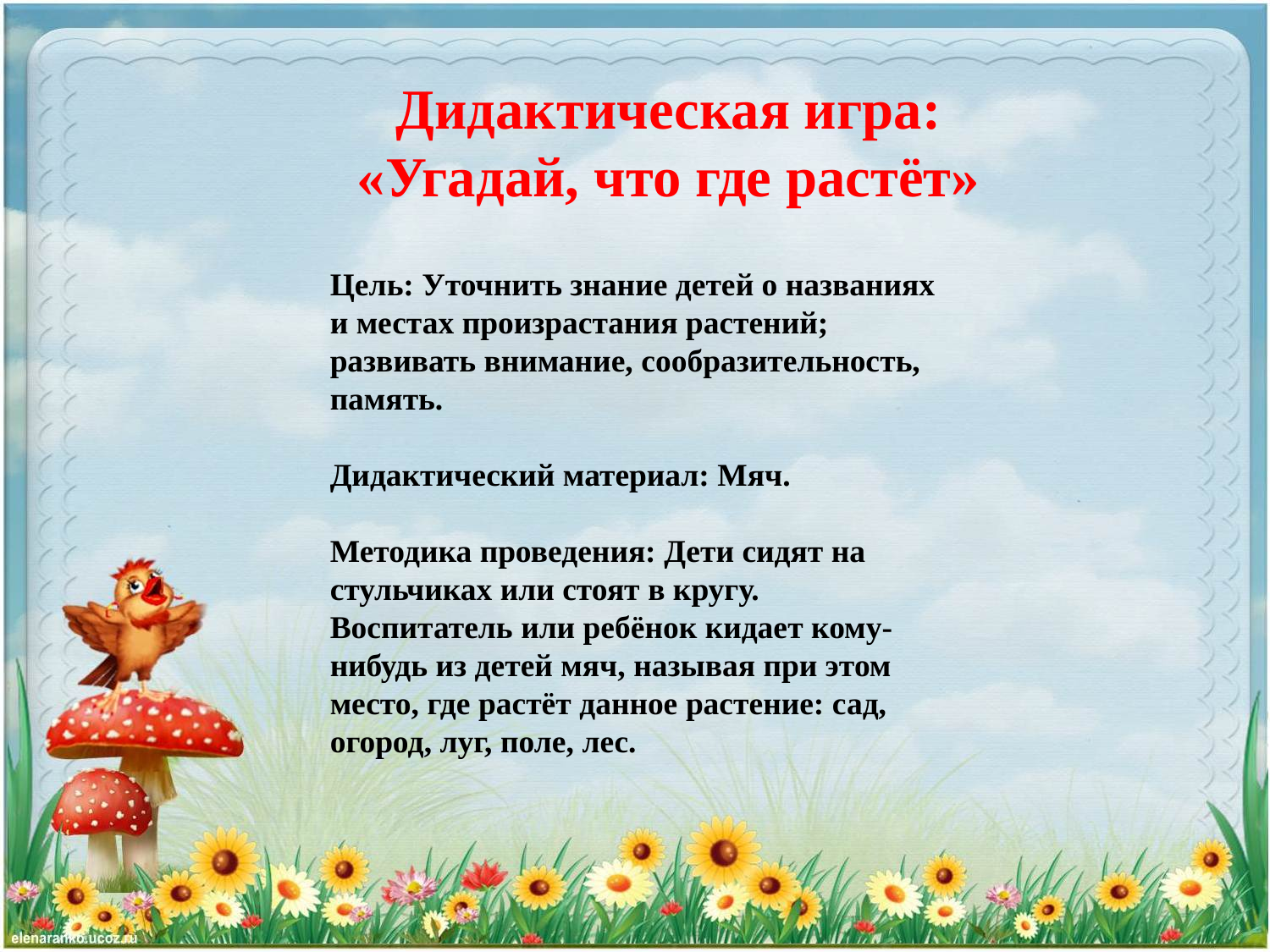

Дидактическая игра: «Угадай, что где растёт»

Цель: Уточнить знание детей о названиях и местах произрастания растений; развивать внимание, сообразительность, память.

Дидактический материал: Мяч.

Методика проведения: Дети сидят на стульчиках или стоят в кругу. Воспитатель или ребёнок кидает кому-нибудь из детей мяч, называя при этом место, где растёт данное растение: сад, огород, луг, поле, лес.